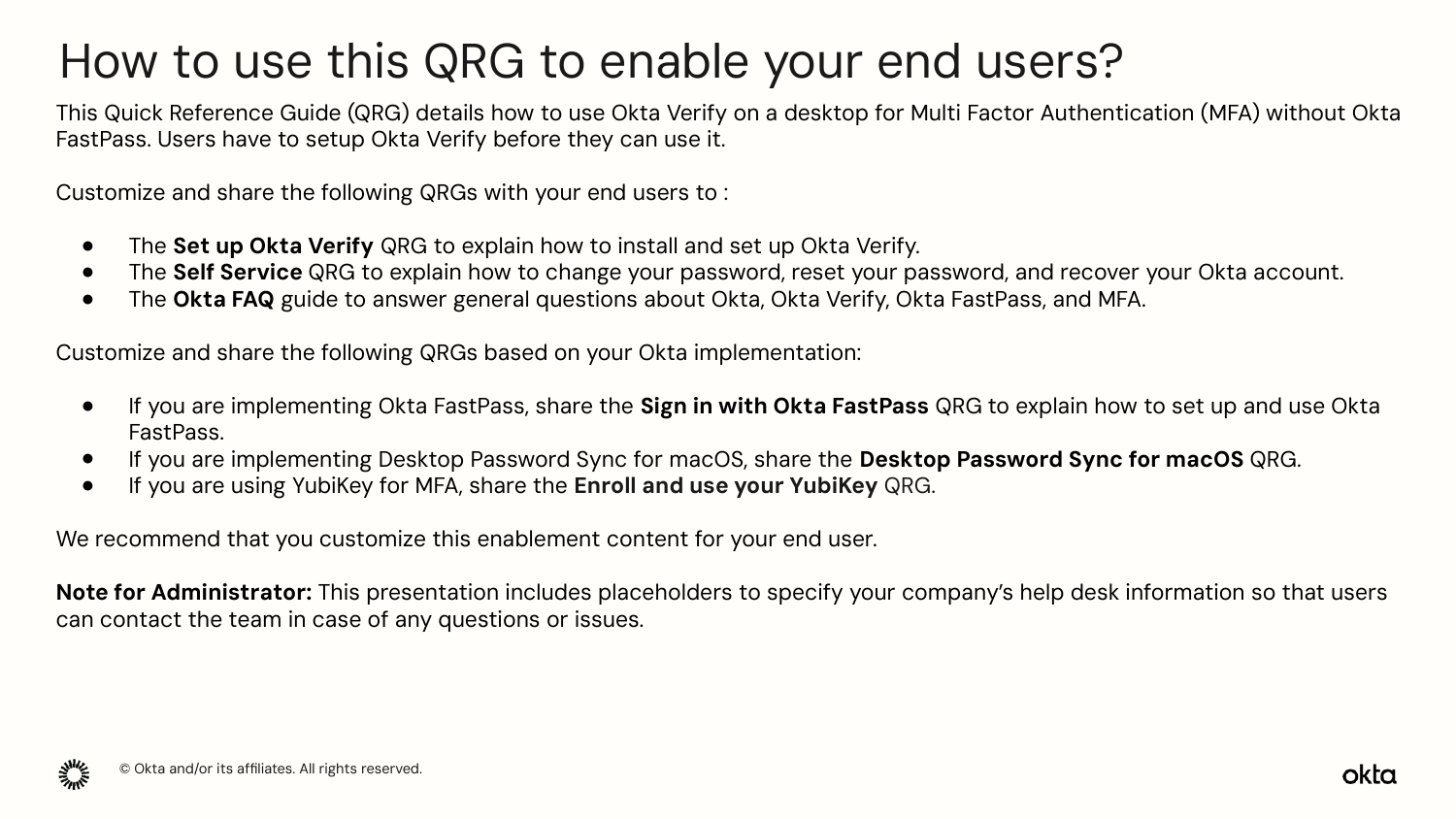

How to use this QRG to enable your end users?
This Quick Reference Guide (QRG) details how to use Okta Verify on a desktop for Multi Factor Authentication (MFA) without Okta FastPass. Users have to setup Okta Verify before they can use it.

Customize and share the following QRGs with your end users to :

The Set up Okta Verify QRG to explain how to install and set up Okta Verify.
The Self Service QRG to explain how to change your password, reset your password, and recover your Okta account.
The Okta FAQ guide to answer general questions about Okta, Okta Verify, Okta FastPass, and MFA.

Customize and share the following QRGs based on your Okta implementation:

If you are implementing Okta FastPass, share the Sign in with Okta FastPass QRG to explain how to set up and use Okta FastPass.
If you are implementing Desktop Password Sync for macOS, share the Desktop Password Sync for macOS QRG.
If you are using YubiKey for MFA, share the Enroll and use your YubiKey QRG.

We recommend that you customize this enablement content for your end user.

Note for Administrator: This presentation includes placeholders to specify your company’s help desk information so that users can contact the team in case of any questions or issues.